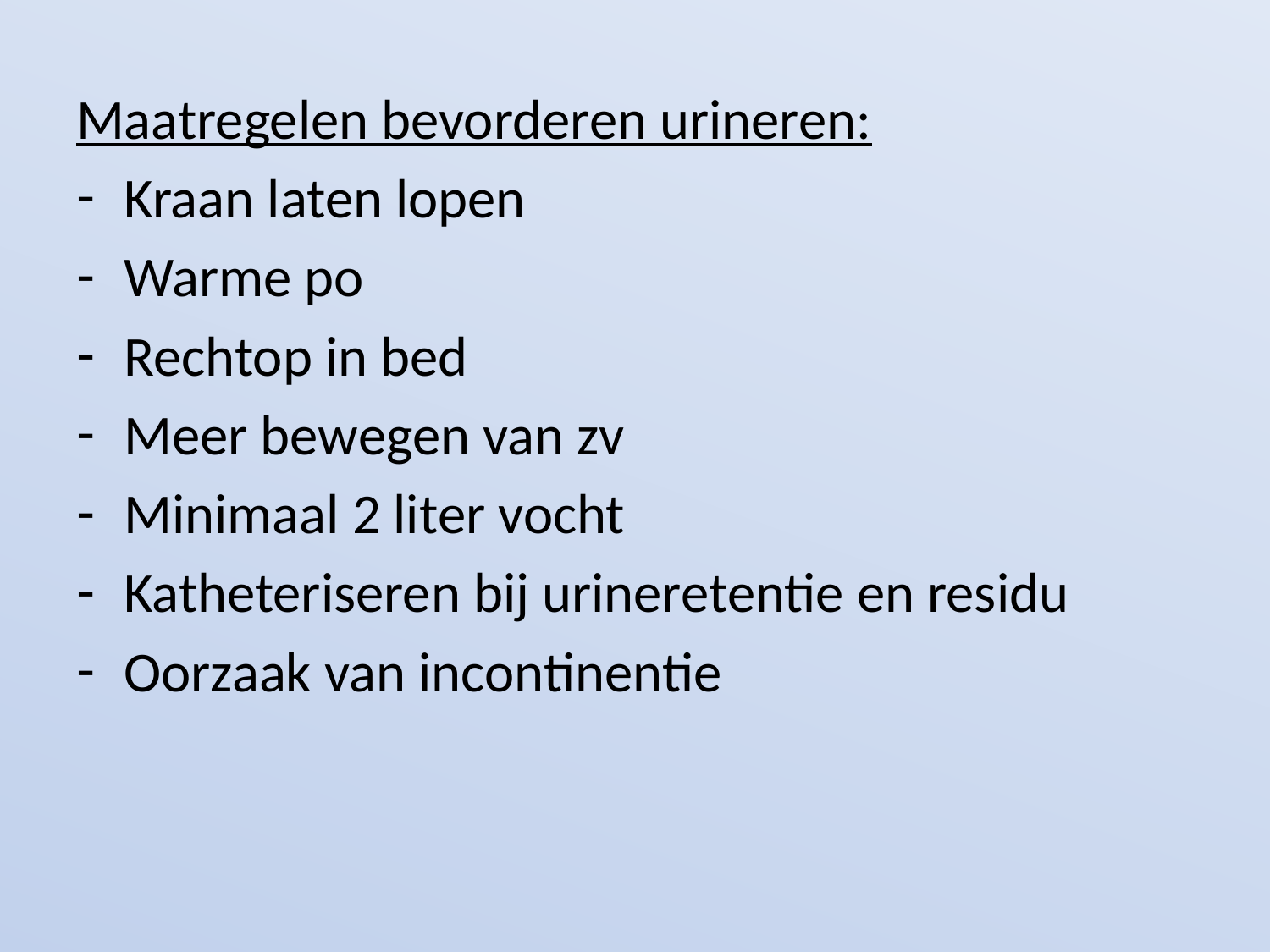

#
Maatregelen bevorderen urineren:
Kraan laten lopen
Warme po
Rechtop in bed
Meer bewegen van zv
Minimaal 2 liter vocht
Katheteriseren bij urineretentie en residu
Oorzaak van incontinentie